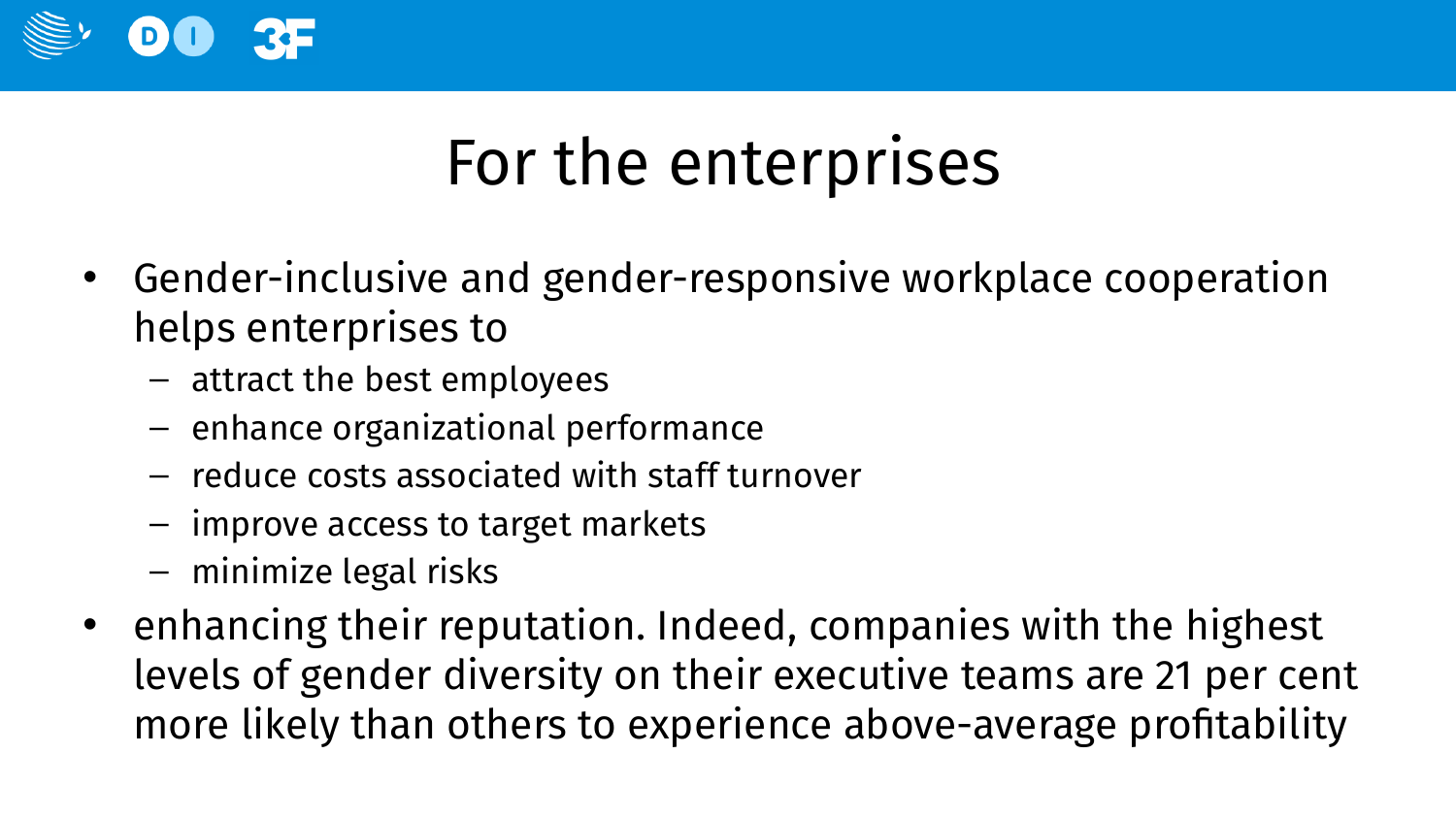

# For the enterprises
Gender-inclusive and gender-responsive workplace cooperation helps enterprises to
attract the best employees
enhance organizational performance
reduce costs associated with staff turnover
improve access to target markets
minimize legal risks
enhancing their reputation. Indeed, companies with the highest levels of gender diversity on their executive teams are 21 per cent more likely than others to experience above-average profitability